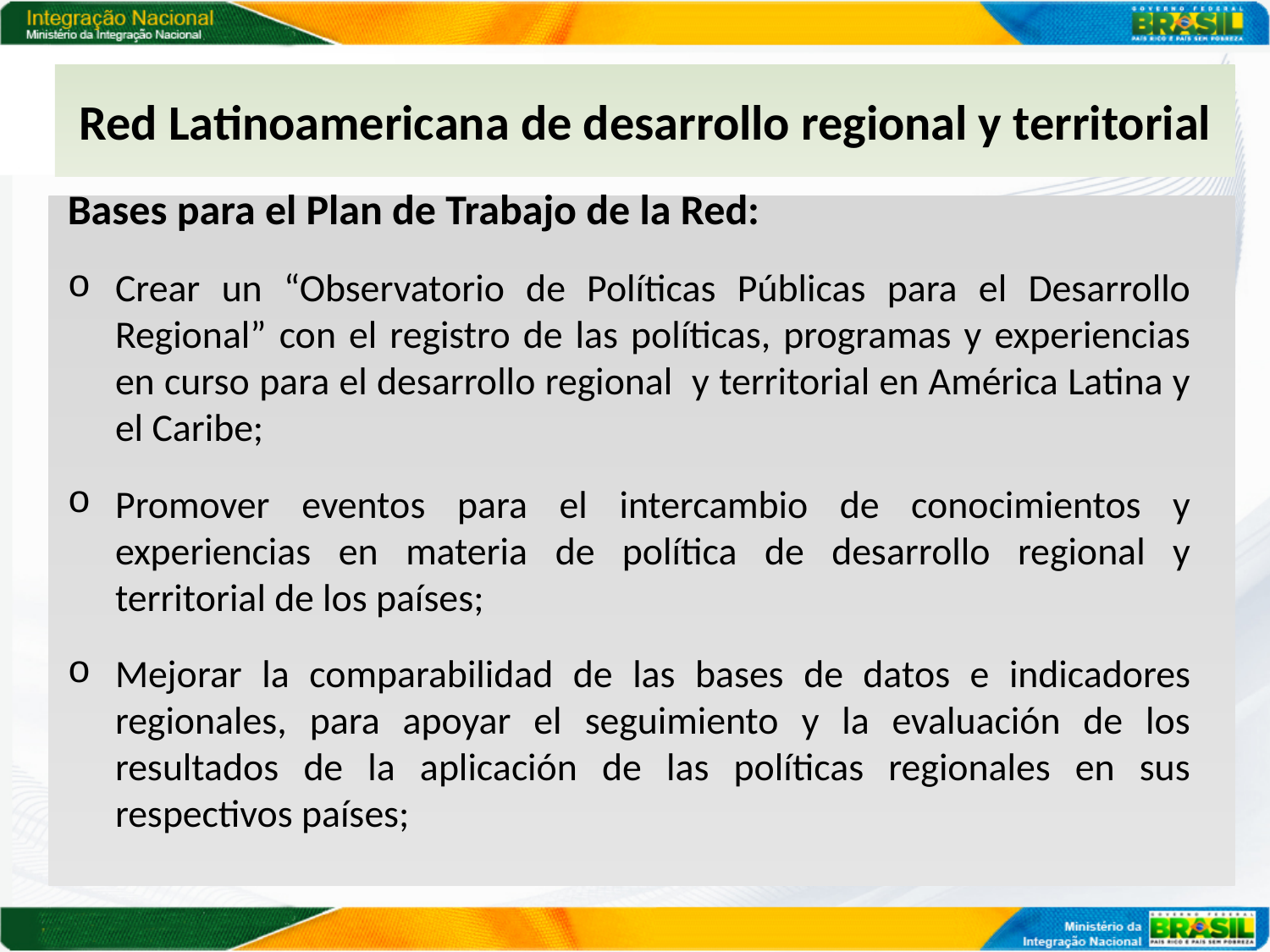

#
Red Latinoamericana de desarrollo regional y territorial
Bases para el Plan de Trabajo de la Red:

Crear un “Observatorio de Políticas Públicas para el Desarrollo Regional” con el registro de las políticas, programas y experiencias en curso para el desarrollo regional  y territorial en América Latina y el Caribe;

Promover eventos para el intercambio de conocimientos y experiencias en materia de política de desarrollo regional y territorial de los países;

Mejorar la comparabilidad de las bases de datos e indicadores regionales, para apoyar el seguimiento y la evaluación de los resultados de la aplicación de las políticas regionales en sus respectivos países;